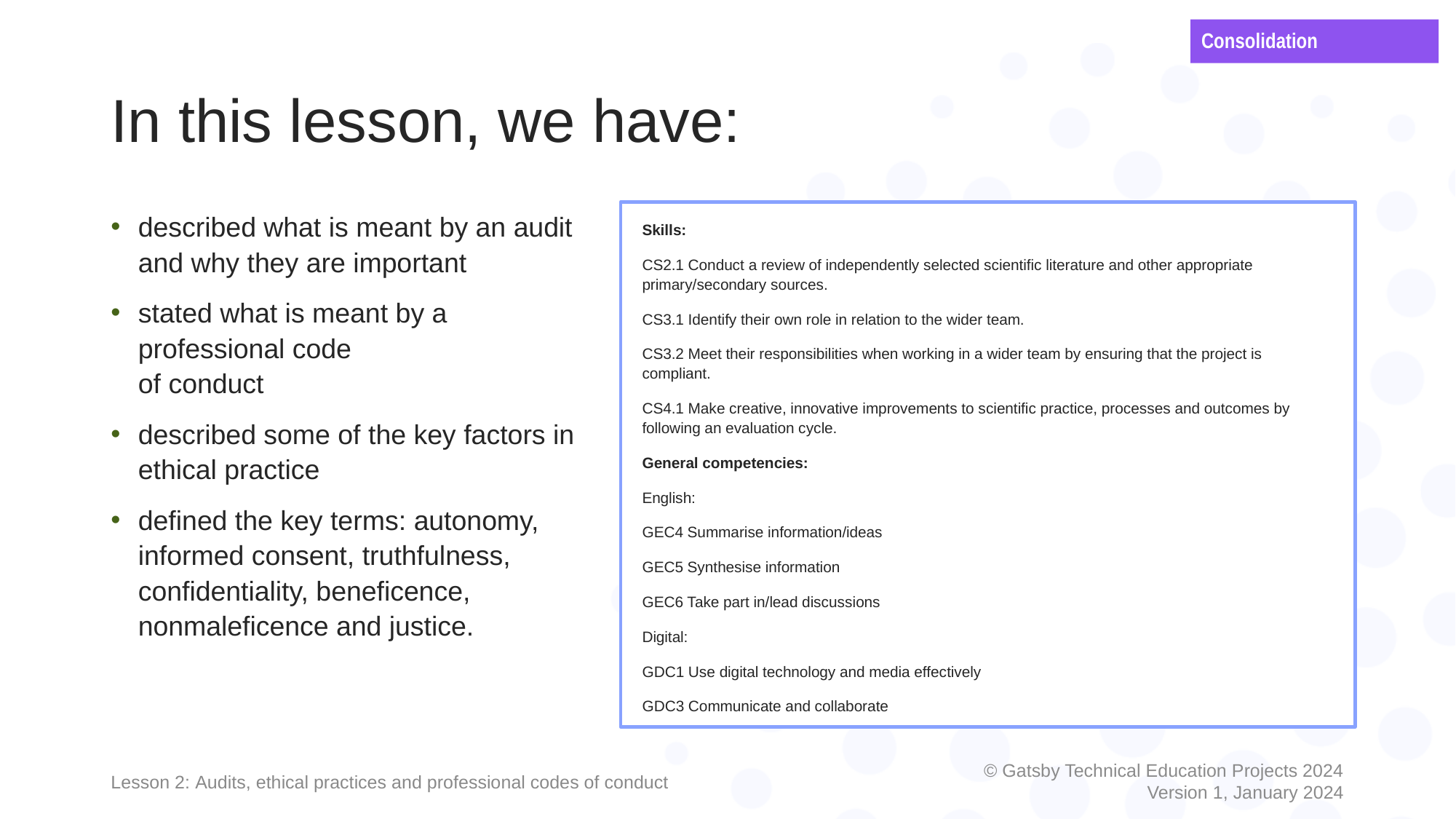

Consolidation
# In this lesson, we have:
described what is meant by an audit and why they are important
stated what is meant by a professional code
of conduct
described some of the key factors in ethical practice
defined the key terms: autonomy, informed consent, truthfulness, confidentiality, beneficence, nonmaleficence and justice.
Skills:
CS2.1 Conduct a review of independently selected scientific literature and other appropriate primary/secondary sources.
CS3.1 Identify their own role in relation to the wider team.
CS3.2 Meet their responsibilities when working in a wider team by ensuring that the project is compliant.
CS4.1 Make creative, innovative improvements to scientific practice, processes and outcomes by following an evaluation cycle.
General competencies:
English:
GEC4 Summarise information/ideas
GEC5 Synthesise information
GEC6 Take part in/lead discussions
Digital:
GDC1 Use digital technology and media effectively
GDC3 Communicate and collaborate
Lesson 2: Audits, ethical practices and professional codes of conduct